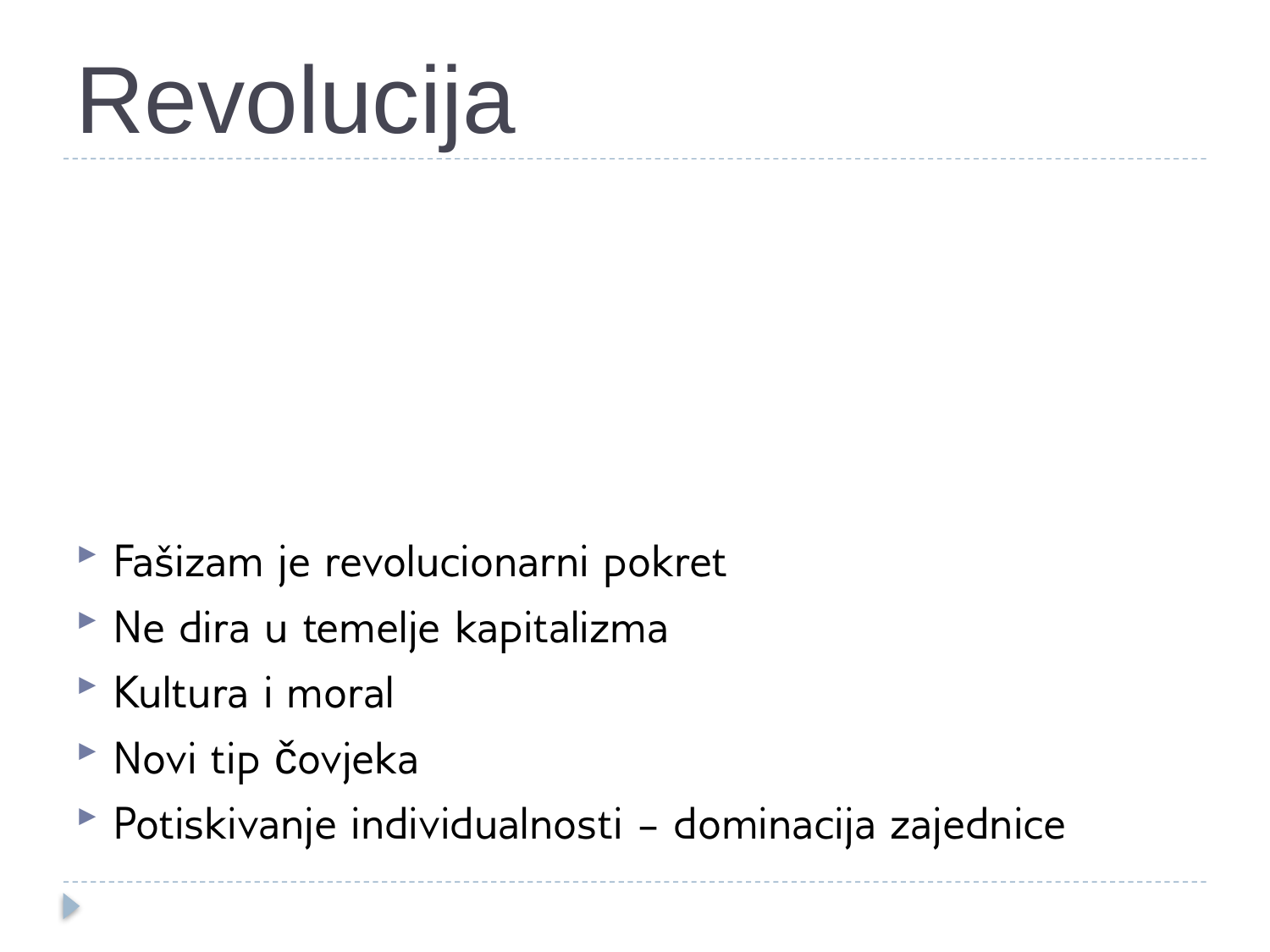

# Revolucija
Fašizam je revolucionarni pokret
Ne dira u temelje kapitalizma
Kultura i moral
Novi tip čovjeka
Potiskivanje individualnosti – dominacija zajednice